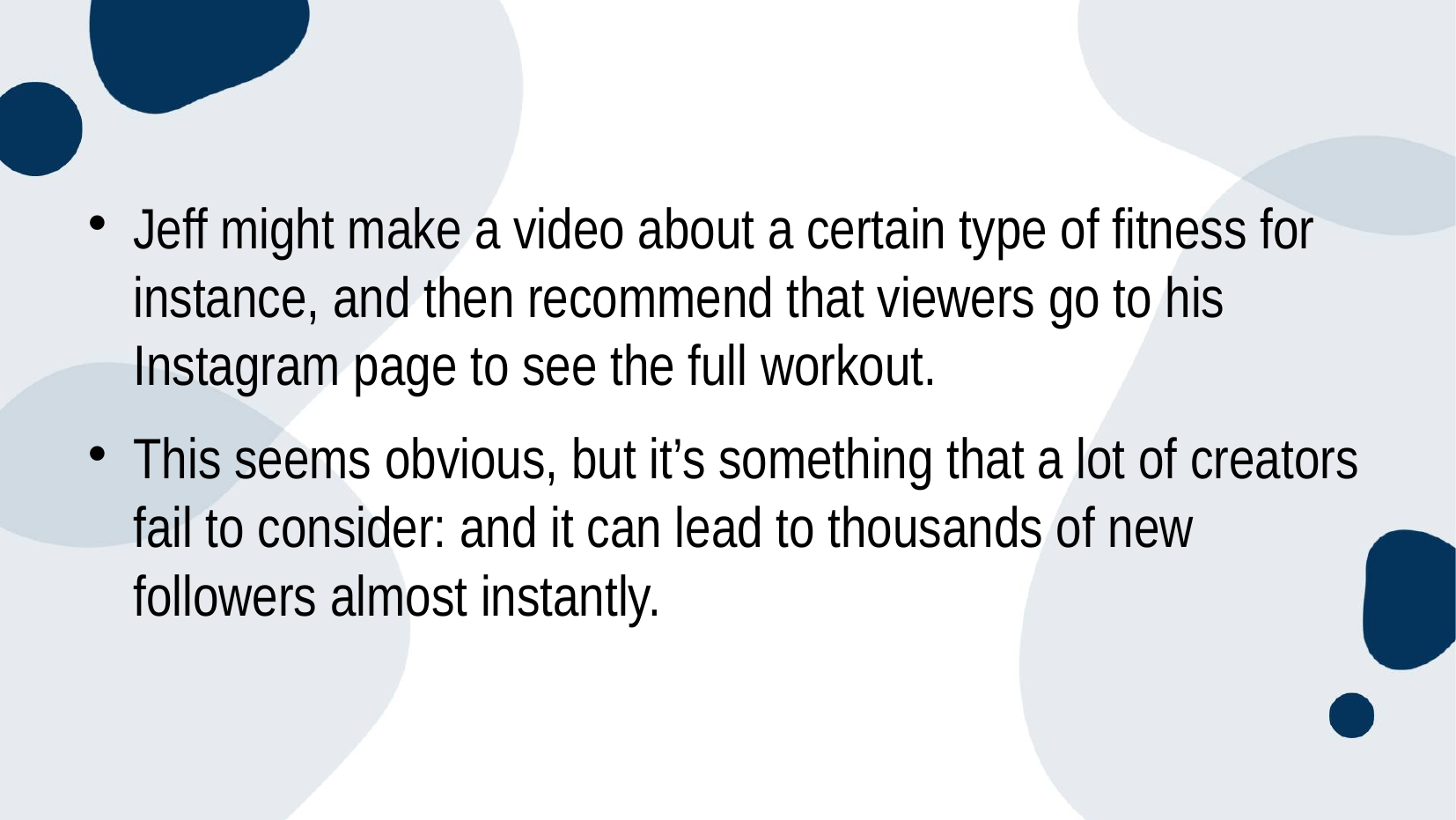

Jeff might make a video about a certain type of fitness for instance, and then recommend that viewers go to his Instagram page to see the full workout.
This seems obvious, but it’s something that a lot of creators fail to consider: and it can lead to thousands of new followers almost instantly.